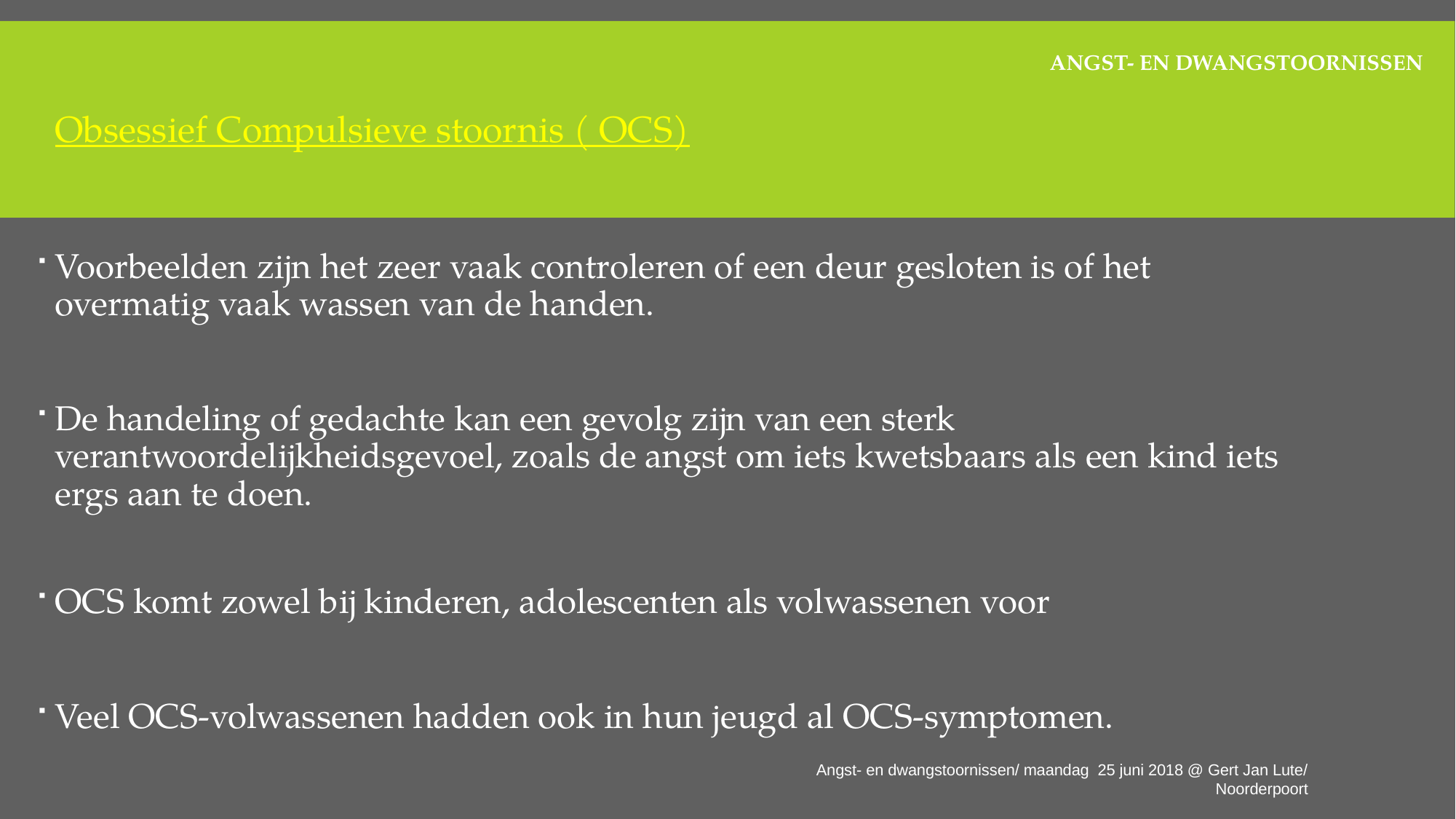

# Angst- en dwangstoornissen
Obsessief Compulsieve stoornis ( OCS)

Voorbeelden zijn het zeer vaak controleren of een deur gesloten is of het overmatig vaak wassen van de handen.

De handeling of gedachte kan een gevolg zijn van een sterk verantwoordelijkheidsgevoel, zoals de angst om iets kwetsbaars als een kind iets ergs aan te doen.

OCS komt zowel bij kinderen, adolescenten als volwassenen voor

Veel OCS-volwassenen hadden ook in hun jeugd al OCS-symptomen.
Angst- en dwangstoornissen/ maandag  25 juni 2018 @ Gert Jan Lute/ Noorderpoort